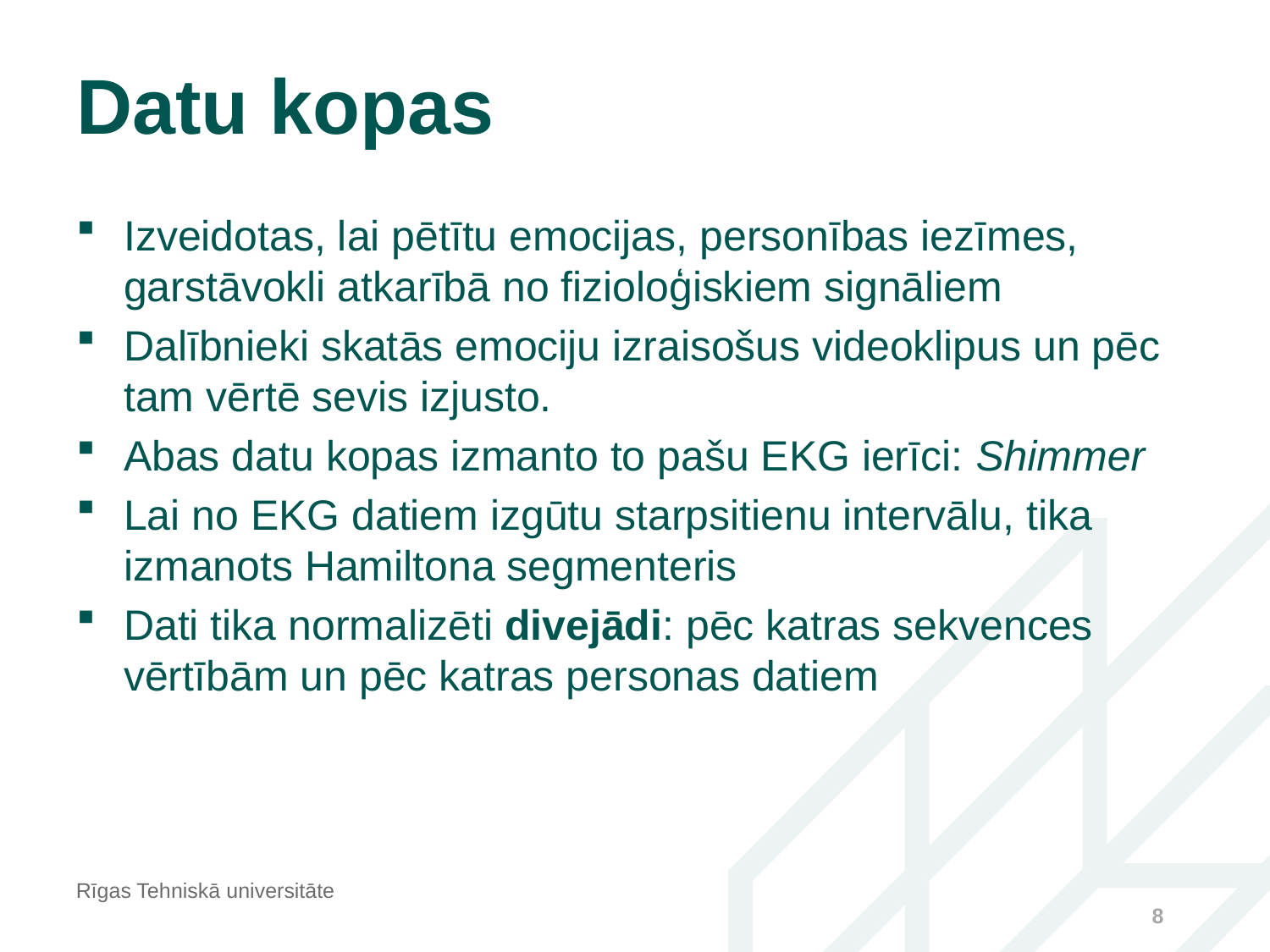

# Datu kopas
Izveidotas, lai pētītu emocijas, personības iezīmes, garstāvokli atkarībā no fizioloģiskiem signāliem
Dalībnieki skatās emociju izraisošus videoklipus un pēc tam vērtē sevis izjusto.
Abas datu kopas izmanto to pašu EKG ierīci: Shimmer
Lai no EKG datiem izgūtu starpsitienu intervālu, tika izmanots Hamiltona segmenteris
Dati tika normalizēti divejādi: pēc katras sekvences vērtībām un pēc katras personas datiem
Rīgas Tehniskā universitāte